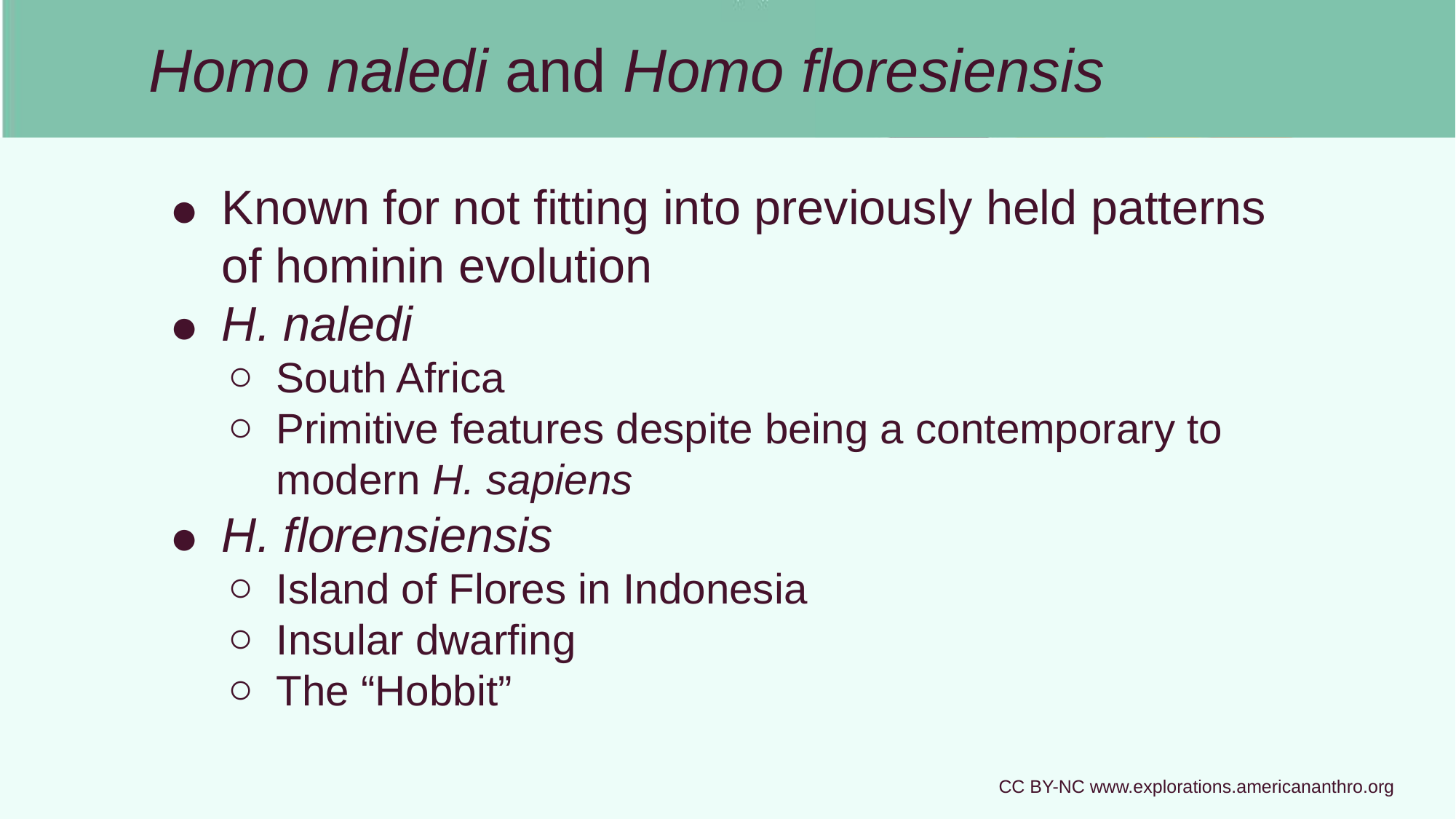

# Homo naledi and Homo floresiensis
Known for not fitting into previously held patterns of hominin evolution
H. naledi
South Africa
Primitive features despite being a contemporary to modern H. sapiens
H. florensiensis
Island of Flores in Indonesia
Insular dwarfing
The “Hobbit”